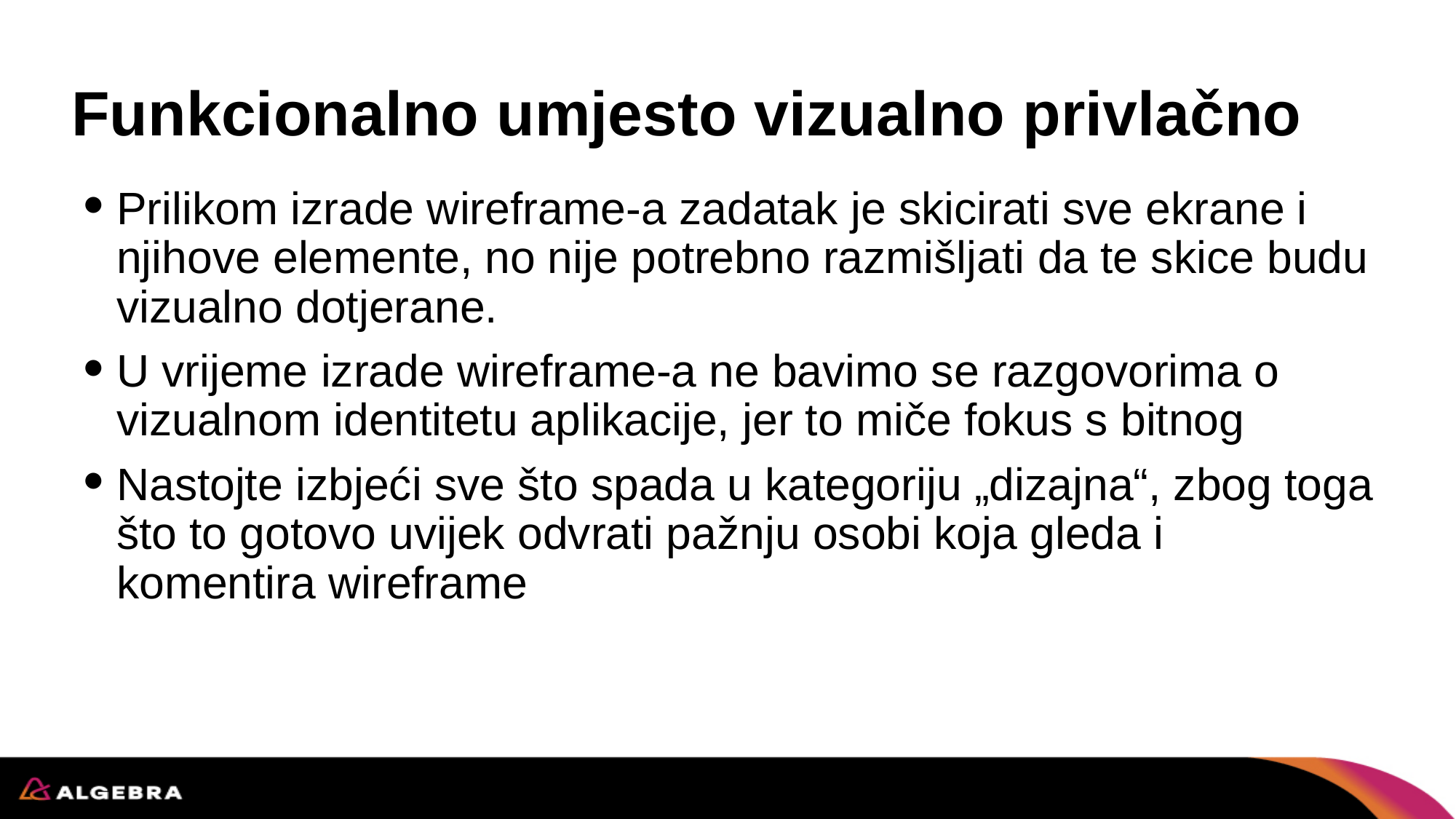

# Funkcionalno umjesto vizualno privlačno
Prilikom izrade wireframe-a zadatak je skicirati sve ekrane i njihove elemente, no nije potrebno razmišljati da te skice budu vizualno dotjerane.
U vrijeme izrade wireframe-a ne bavimo se razgovorima o vizualnom identitetu aplikacije, jer to miče fokus s bitnog
Nastojte izbjeći sve što spada u kategoriju „dizajna“, zbog toga što to gotovo uvijek odvrati pažnju osobi koja gleda i komentira wireframe